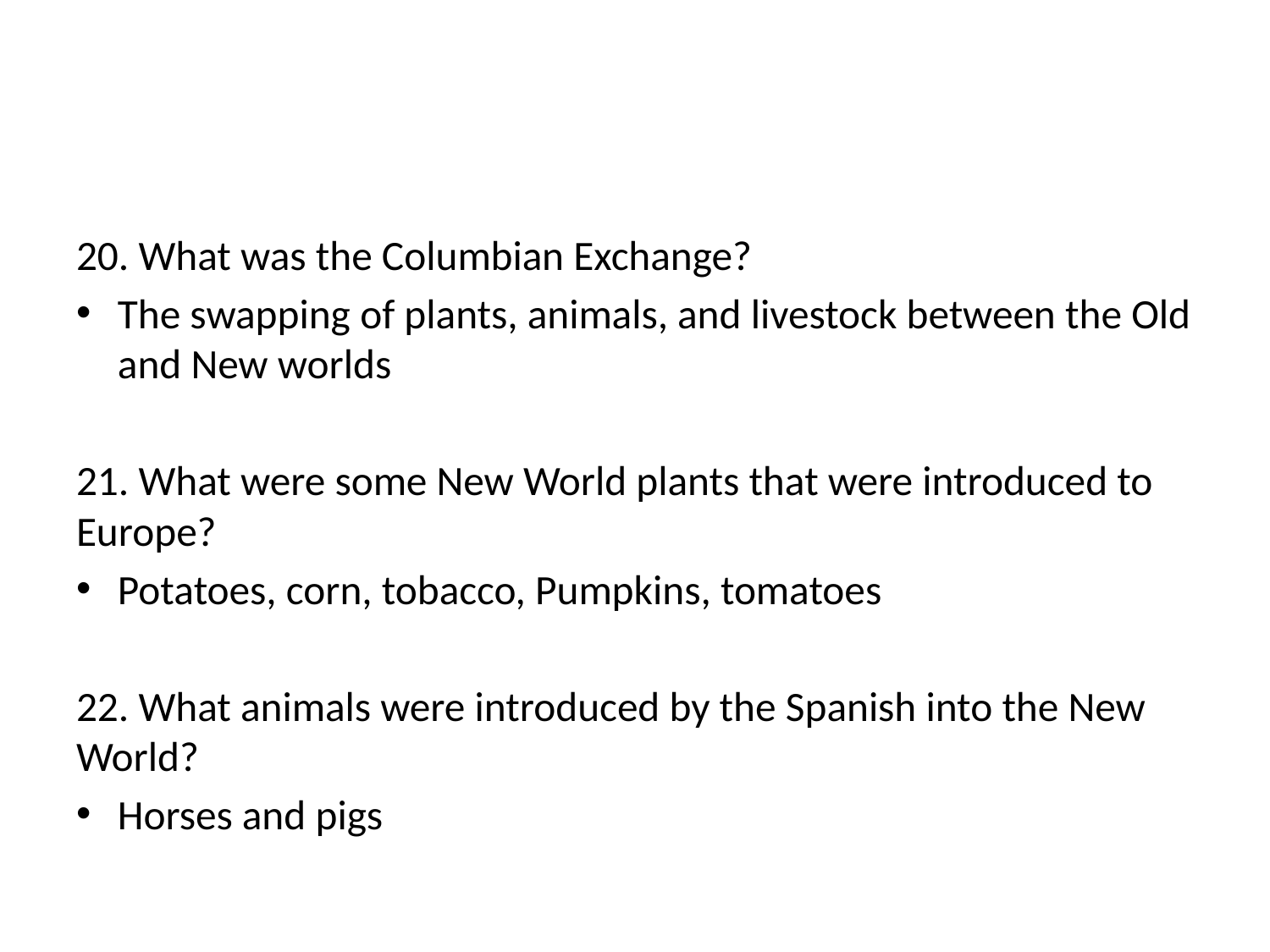

#
20. What was the Columbian Exchange?
The swapping of plants, animals, and livestock between the Old and New worlds

21. What were some New World plants that were introduced to Europe?
Potatoes, corn, tobacco, Pumpkins, tomatoes

22. What animals were introduced by the Spanish into the New World?
Horses and pigs